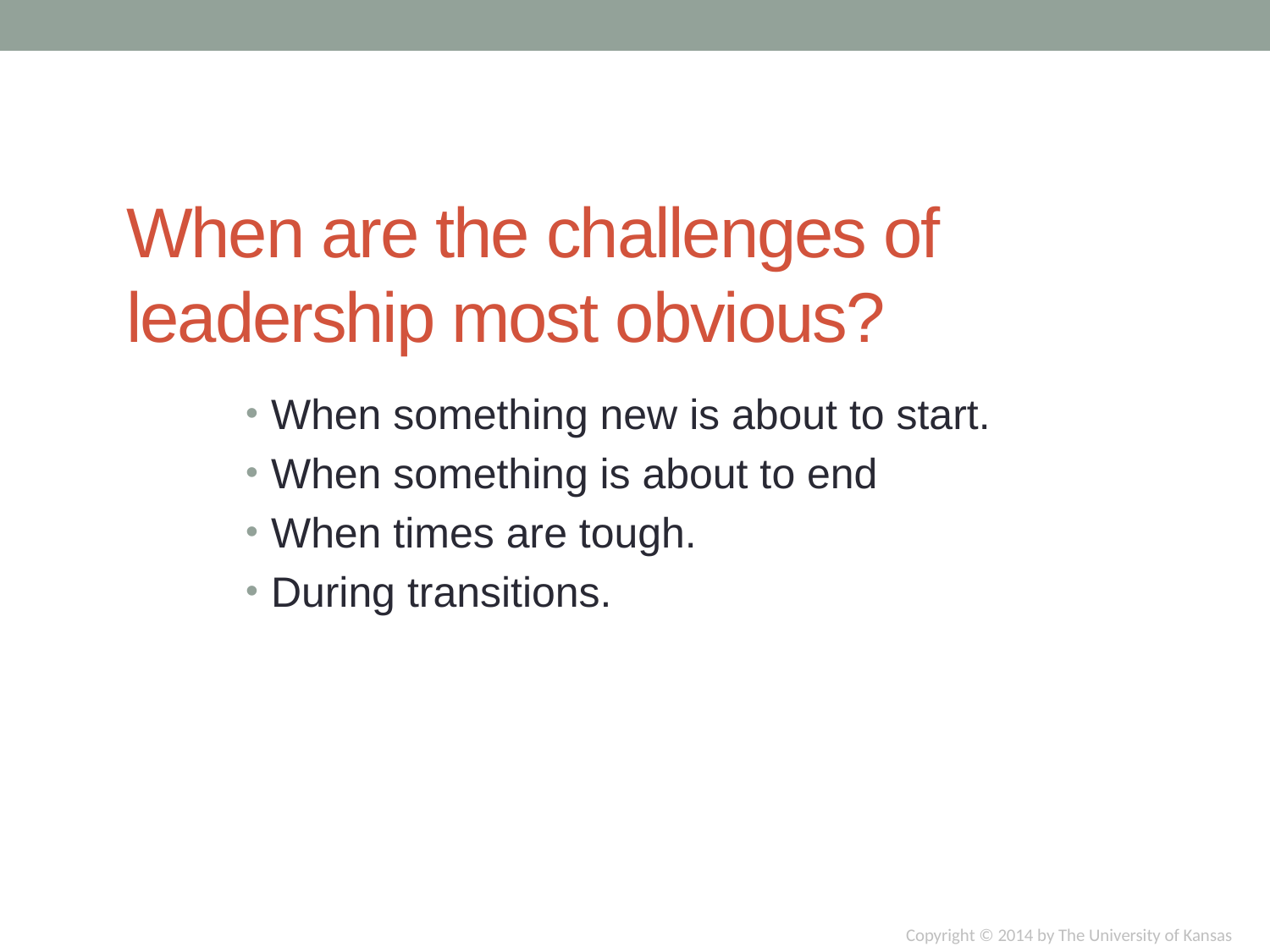

# When are the challenges of leadership most obvious?
When something new is about to start.
When something is about to end
When times are tough.
During transitions.